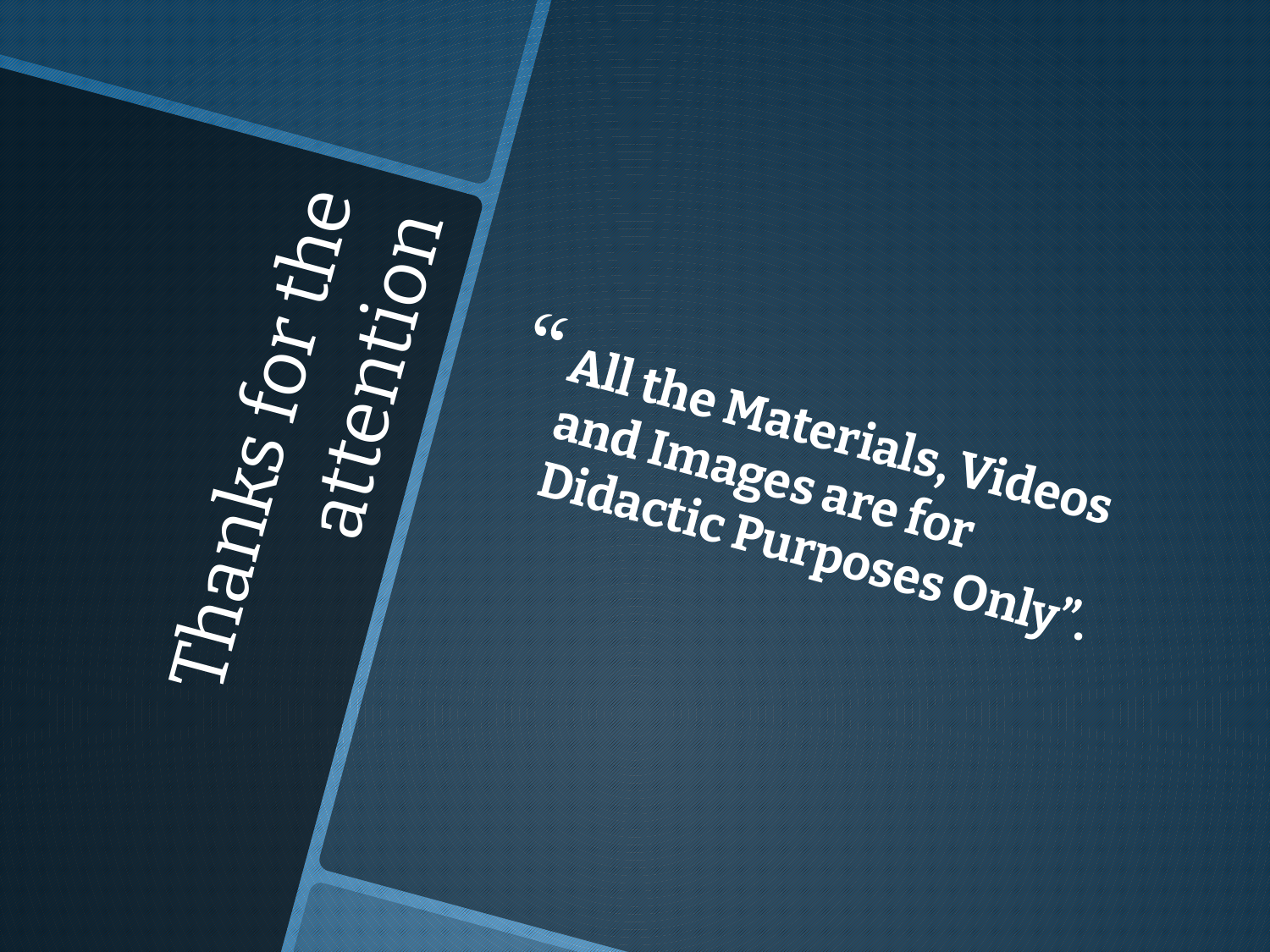

All the Materials, Videos and Images are for Didactic Purposes Only”.
# Thanks for the attention